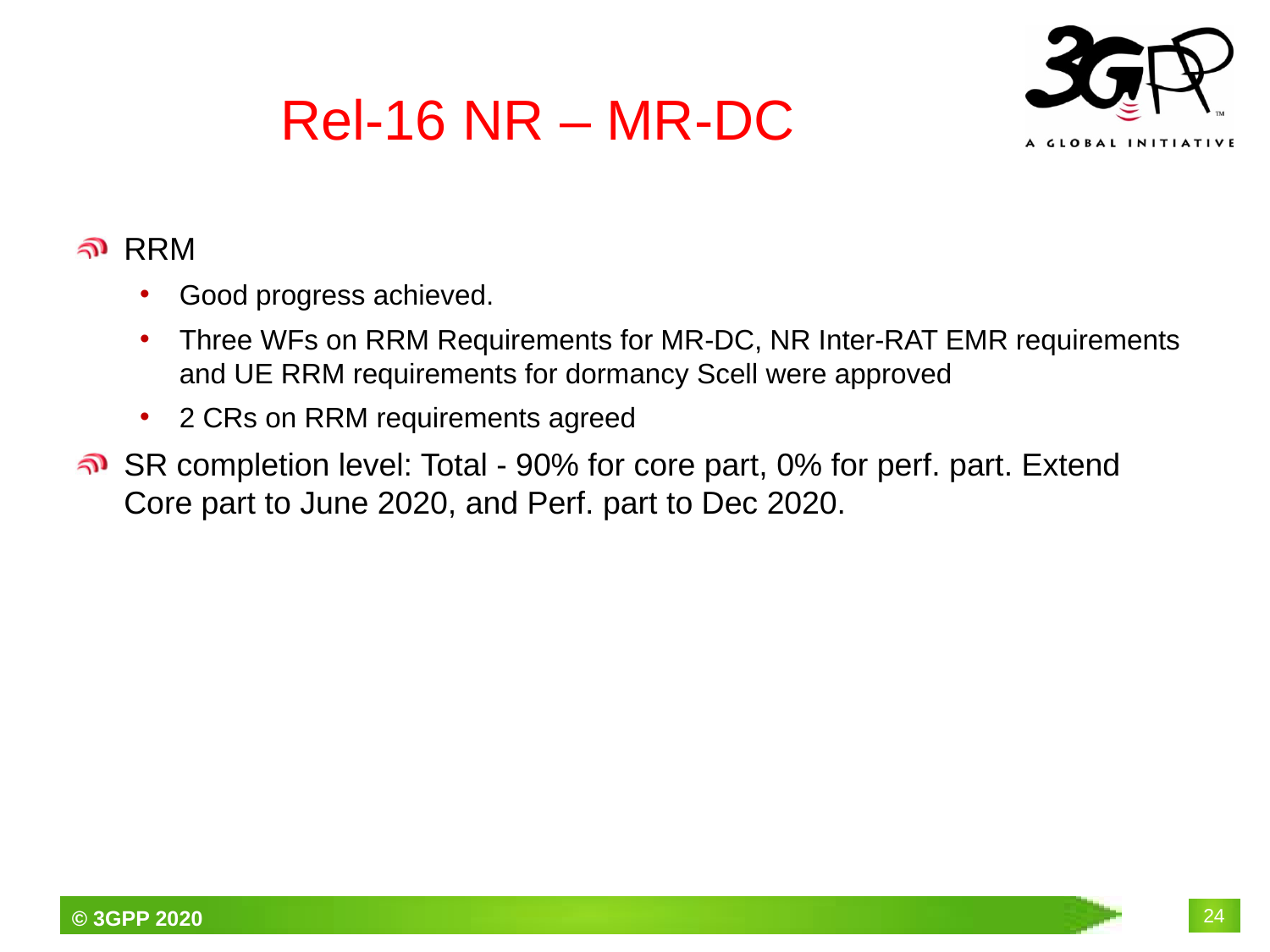

# Rel-16 NR – MR-DC
RRM
Good progress achieved.
Three WFs on RRM Requirements for MR-DC, NR Inter-RAT EMR requirements and UE RRM requirements for dormancy Scell were approved
2 CRs on RRM requirements agreed
SR completion level: Total - 90% for core part, 0% for perf. part. Extend Core part to June 2020, and Perf. part to Dec 2020.